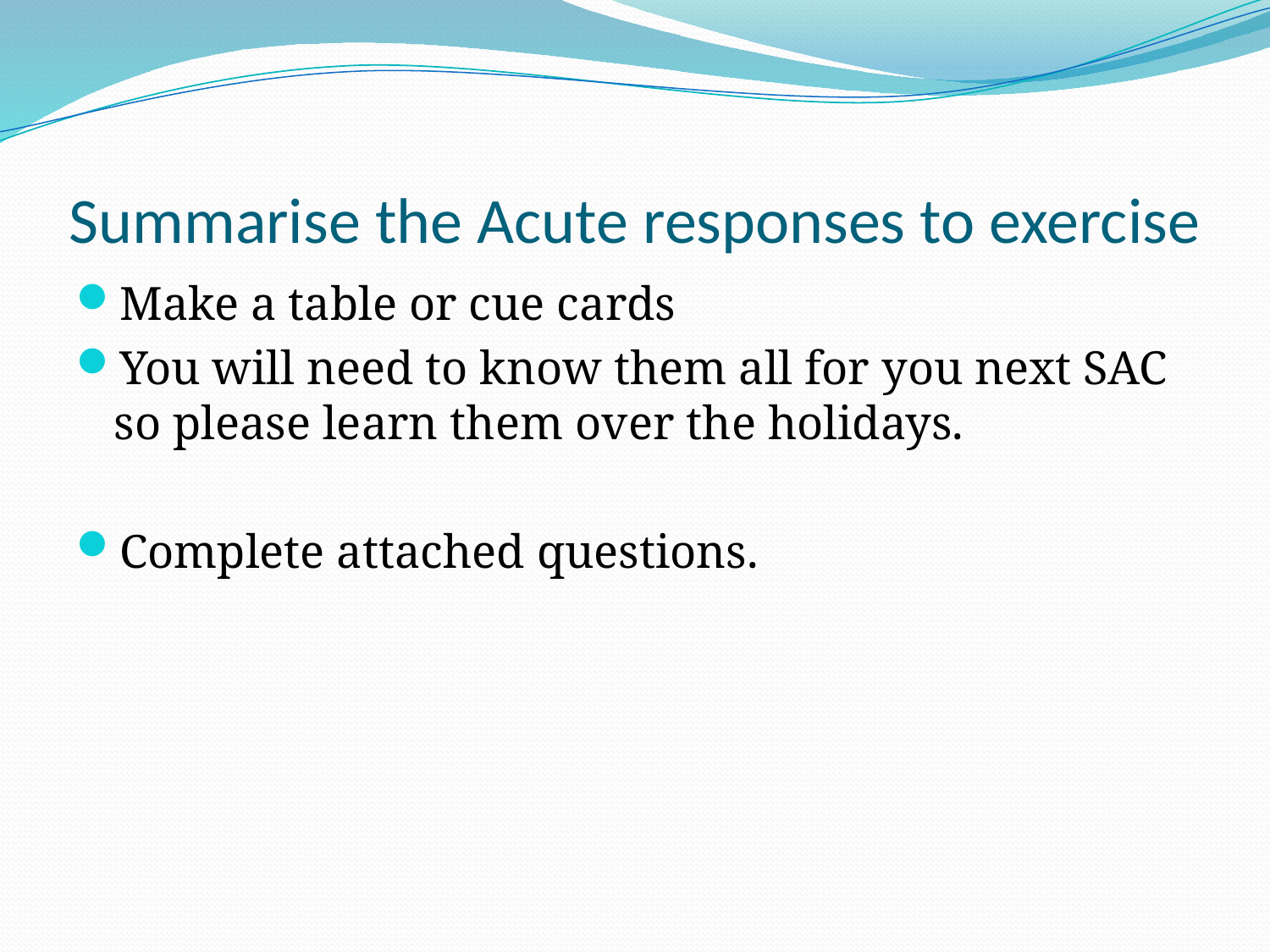

# Summarise the Acute responses to exercise
Make a table or cue cards
You will need to know them all for you next SAC so please learn them over the holidays.

Complete attached questions.